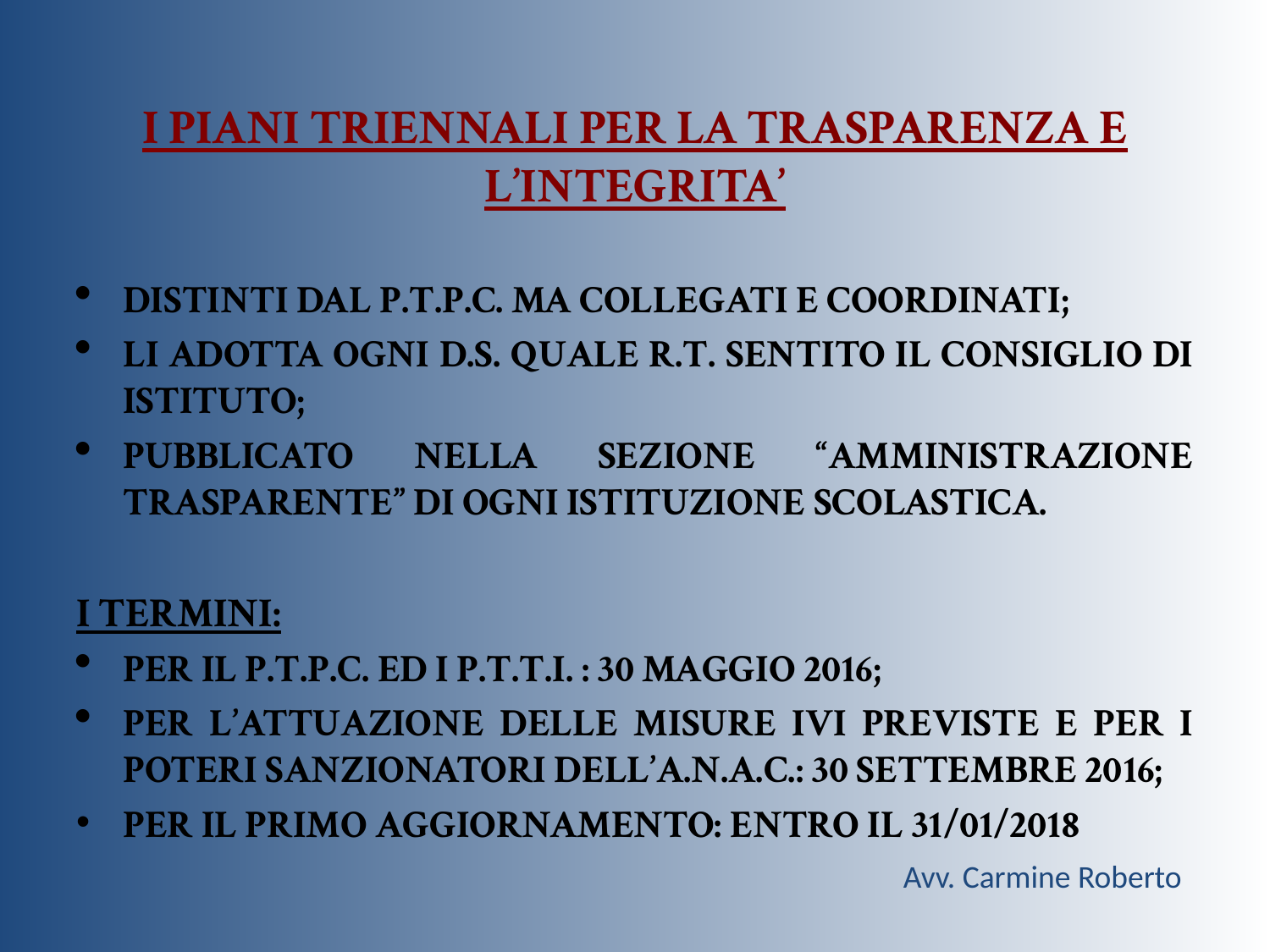

I PIANI TRIENNALI PER LA TRASPARENZA E L’INTEGRITA’

DISTINTI DAL P.T.P.C. MA COLLEGATI E COORDINATI;
LI ADOTTA OGNI D.S. QUALE R.T. SENTITO IL CONSIGLIO DI ISTITUTO;
PUBBLICATO NELLA SEZIONE “AMMINISTRAZIONE TRASPARENTE” DI OGNI ISTITUZIONE SCOLASTICA.

I TERMINI:
PER IL P.T.P.C. ED I P.T.T.I. : 30 MAGGIO 2016;
PER L’ATTUAZIONE DELLE MISURE IVI PREVISTE E PER I POTERI SANZIONATORI DELL’A.N.A.C.: 30 SETTEMBRE 2016;
PER IL PRIMO AGGIORNAMENTO: ENTRO IL 31/01/2018
Avv. Carmine Roberto